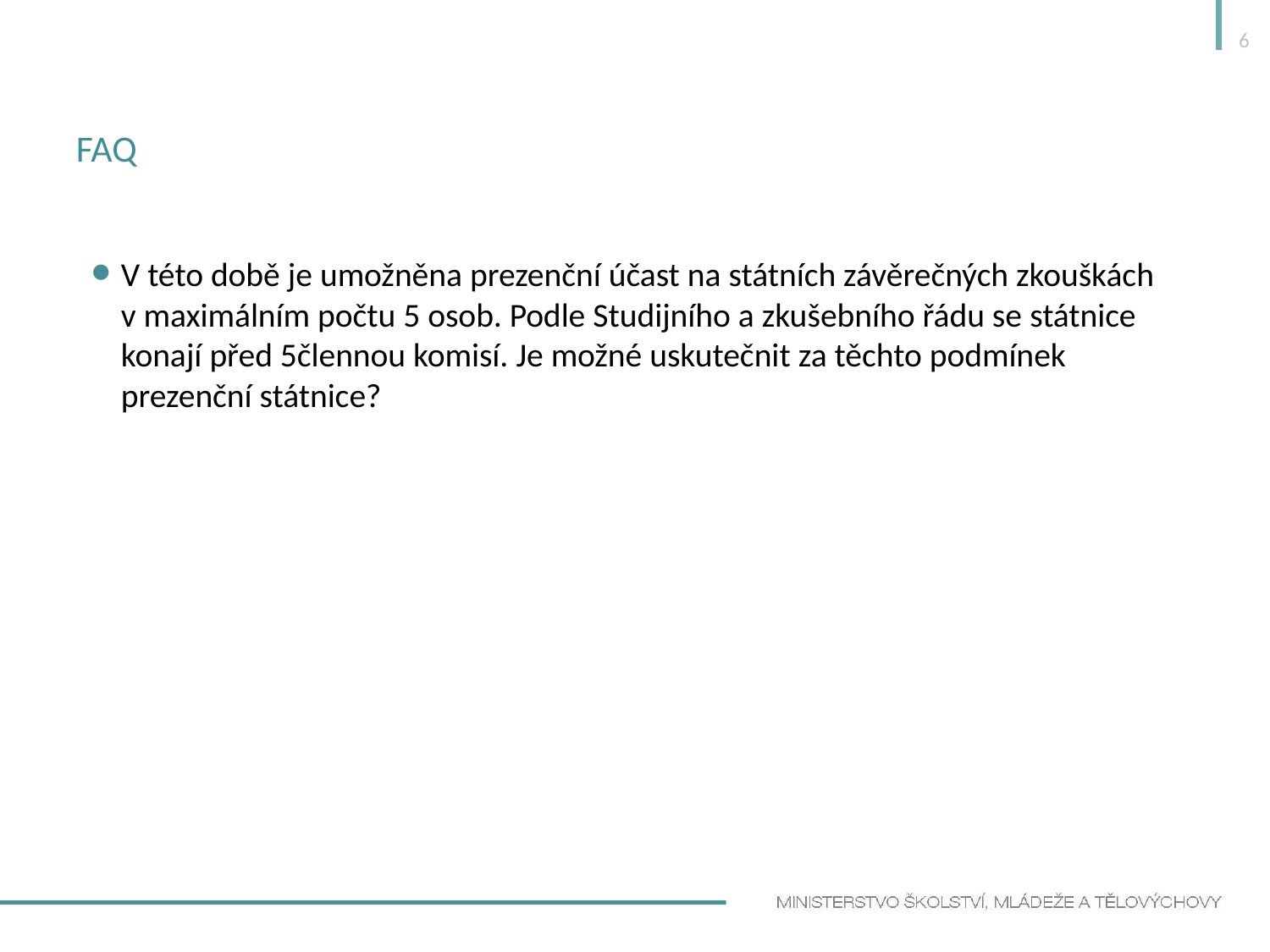

6
# FAQ
V této době je umožněna prezenční účast na státních závěrečných zkouškách v maximálním počtu 5 osob. Podle Studijního a zkušebního řádu se státnice konají před 5člennou komisí. Je možné uskutečnit za těchto podmínek prezenční státnice?